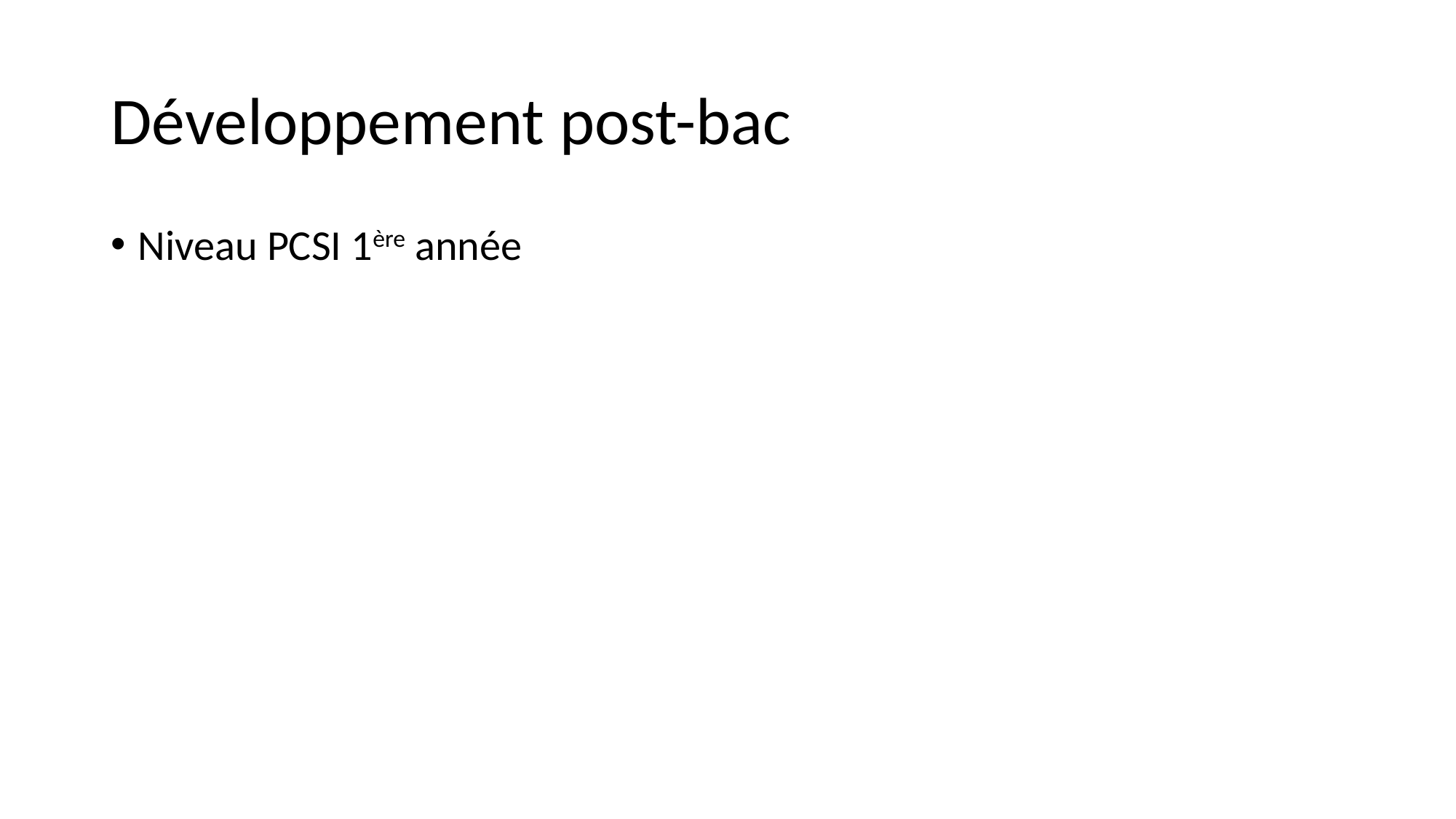

# Développement post-bac
Niveau PCSI 1ère année